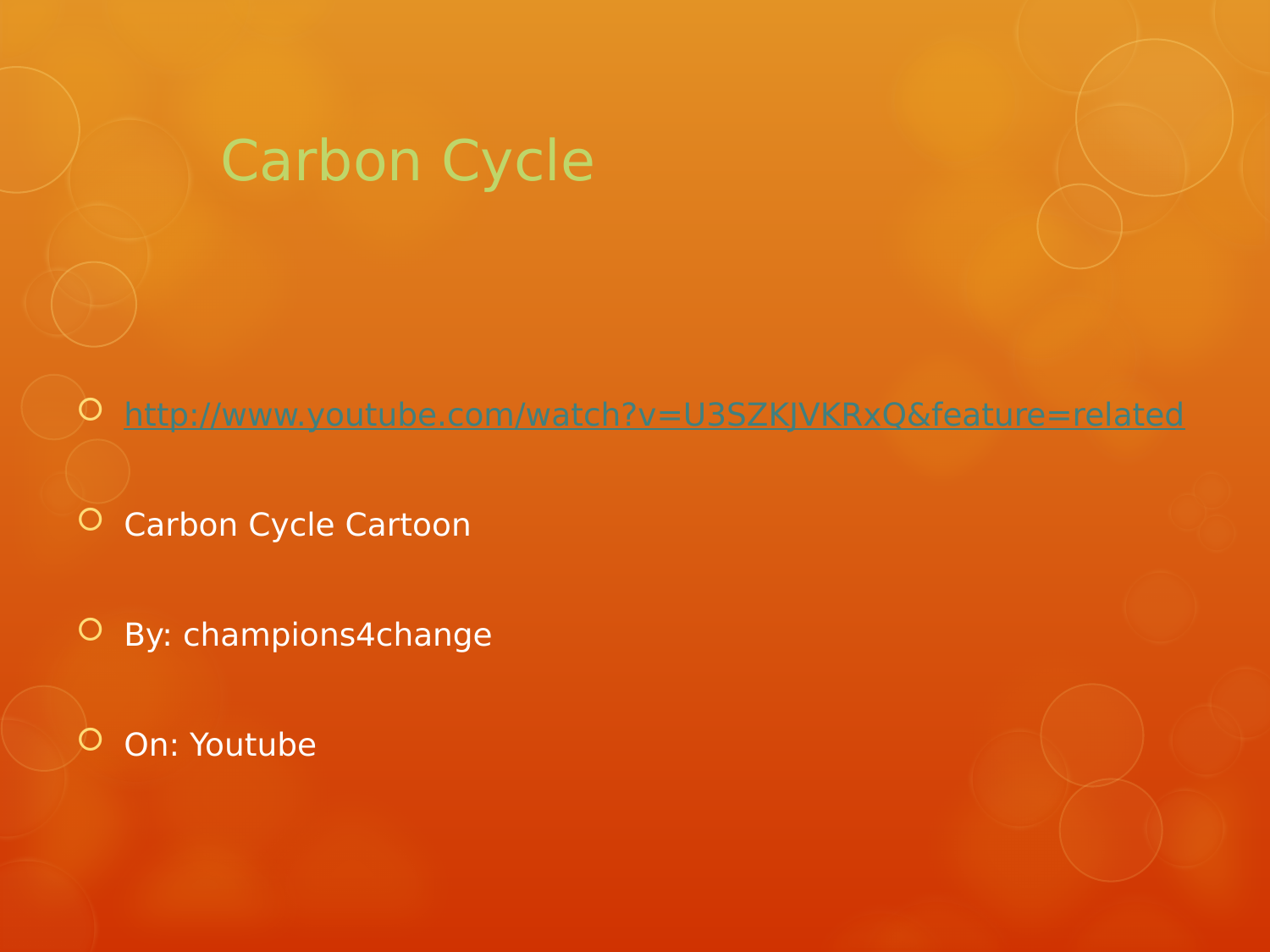

# Carbon Cycle
http://www.youtube.com/watch?v=U3SZKJVKRxQ&feature=related

Carbon Cycle Cartoon

By: champions4change

On: Youtube